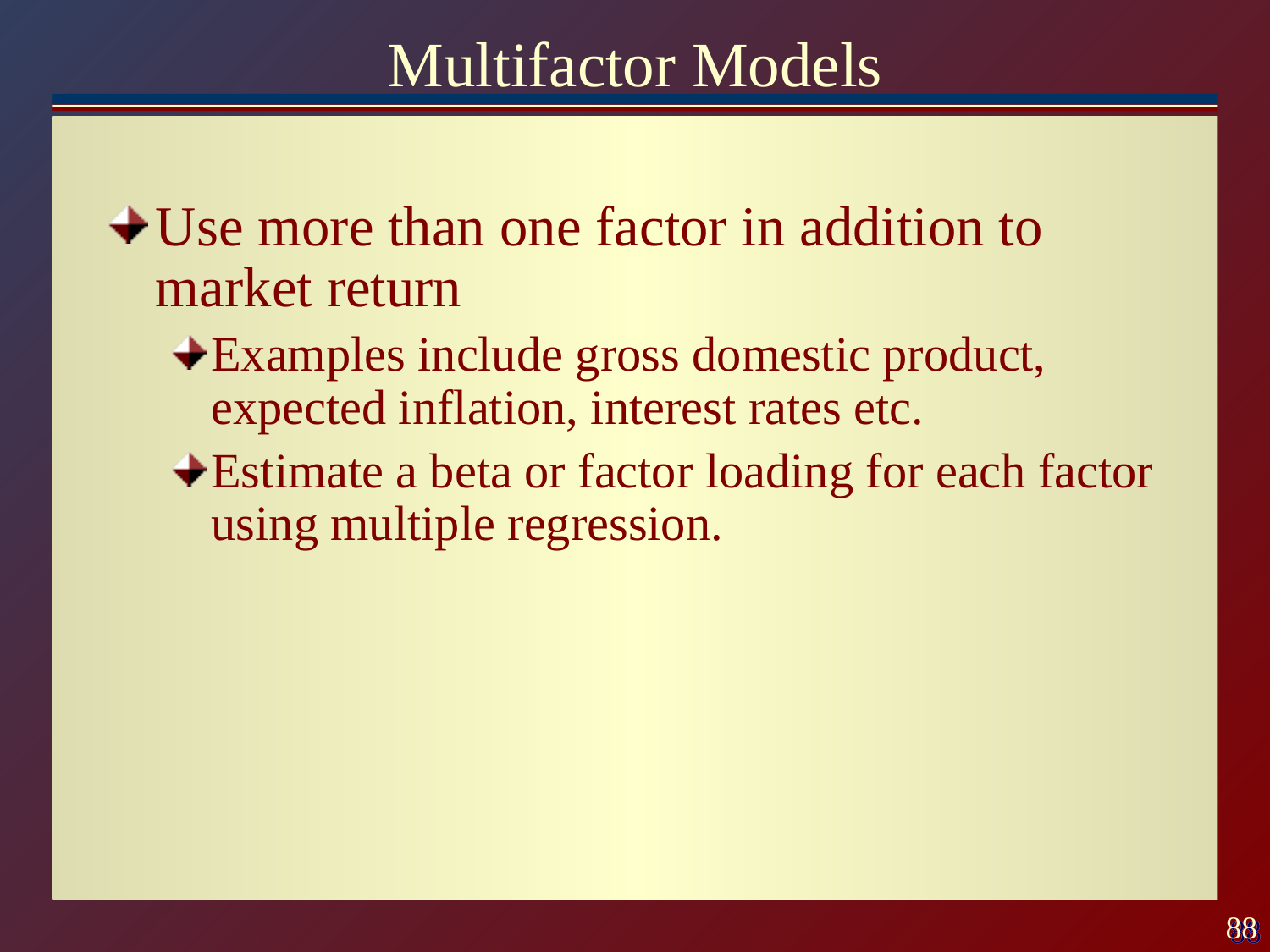

# Multifactor Models
Use more than one factor in addition to market return
Examples include gross domestic product, expected inflation, interest rates etc.
Estimate a beta or factor loading for each factor using multiple regression.